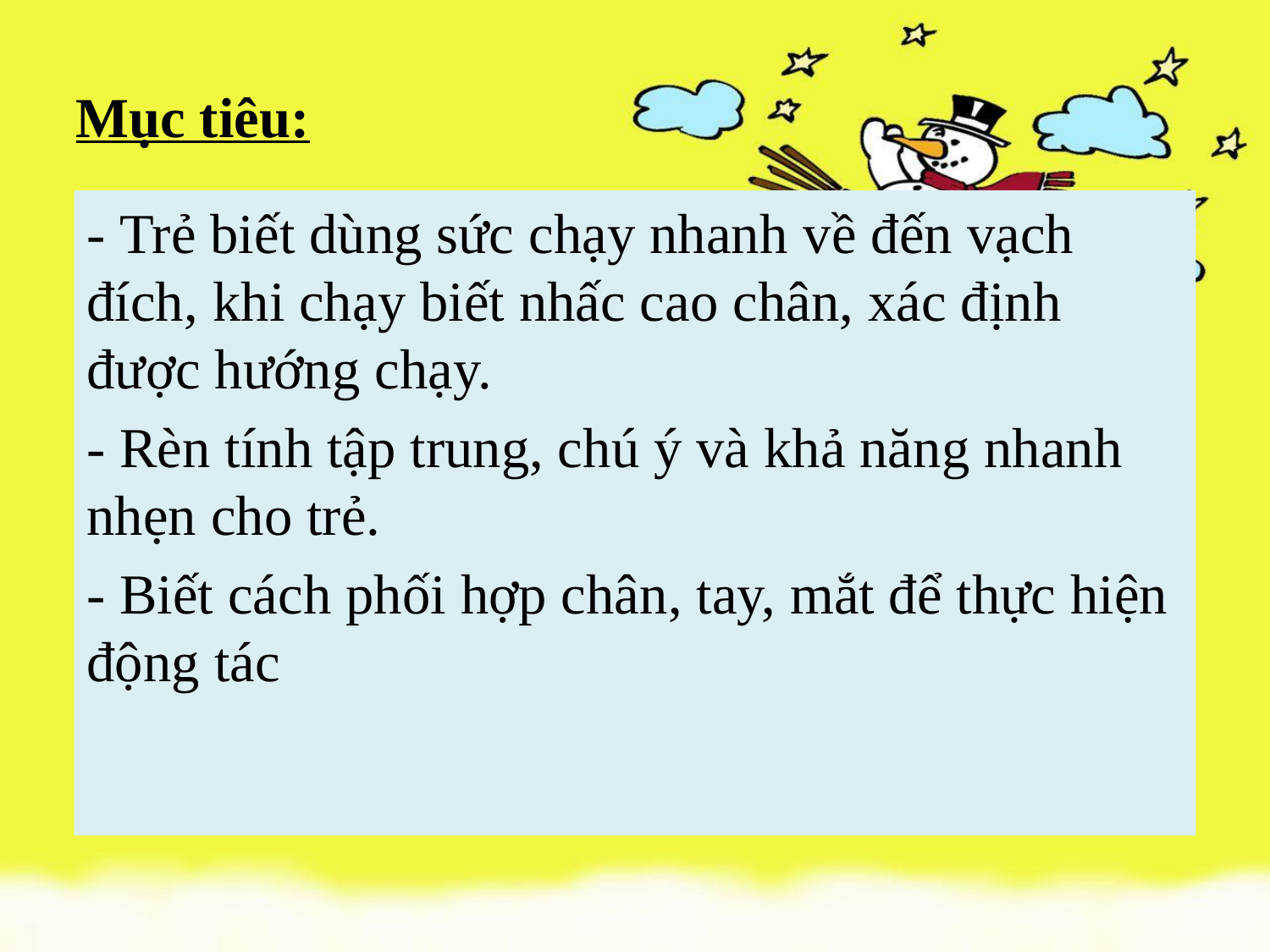

Mục tiêu:
- Trẻ biết dùng sức chạy nhanh về đến vạch đích, khi chạy biết nhấc cao chân, xác định được hướng chạy.
- Rèn tính tập trung, chú ý và khả năng nhanh nhẹn cho trẻ.
- Biết cách phối hợp chân, tay, mắt để thực hiện động tác